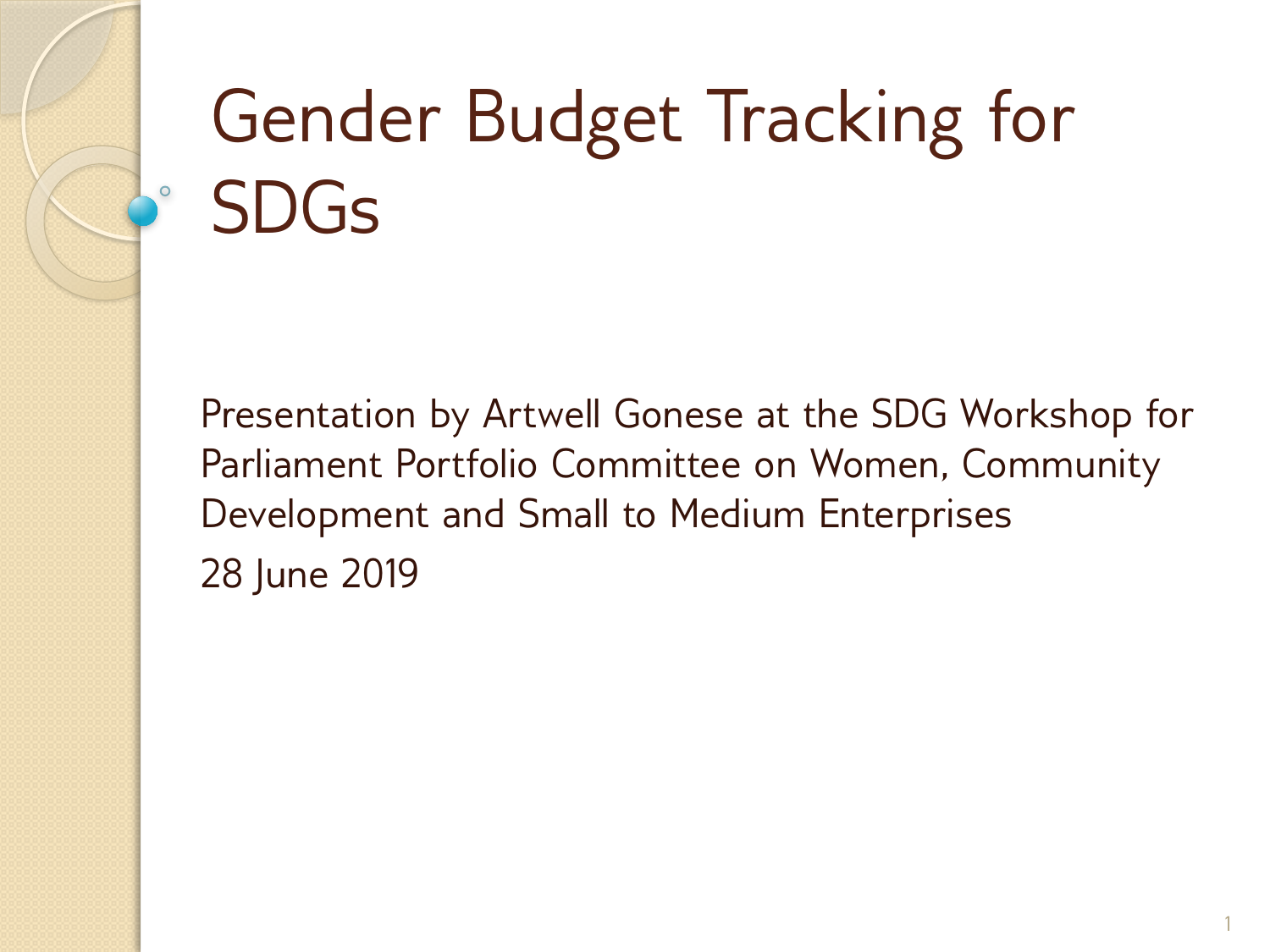

# Gender Budget Tracking for SDGs
Presentation by Artwell Gonese at the SDG Workshop for Parliament Portfolio Committee on Women, Community Development and Small to Medium Enterprises
			28 June 2019
1